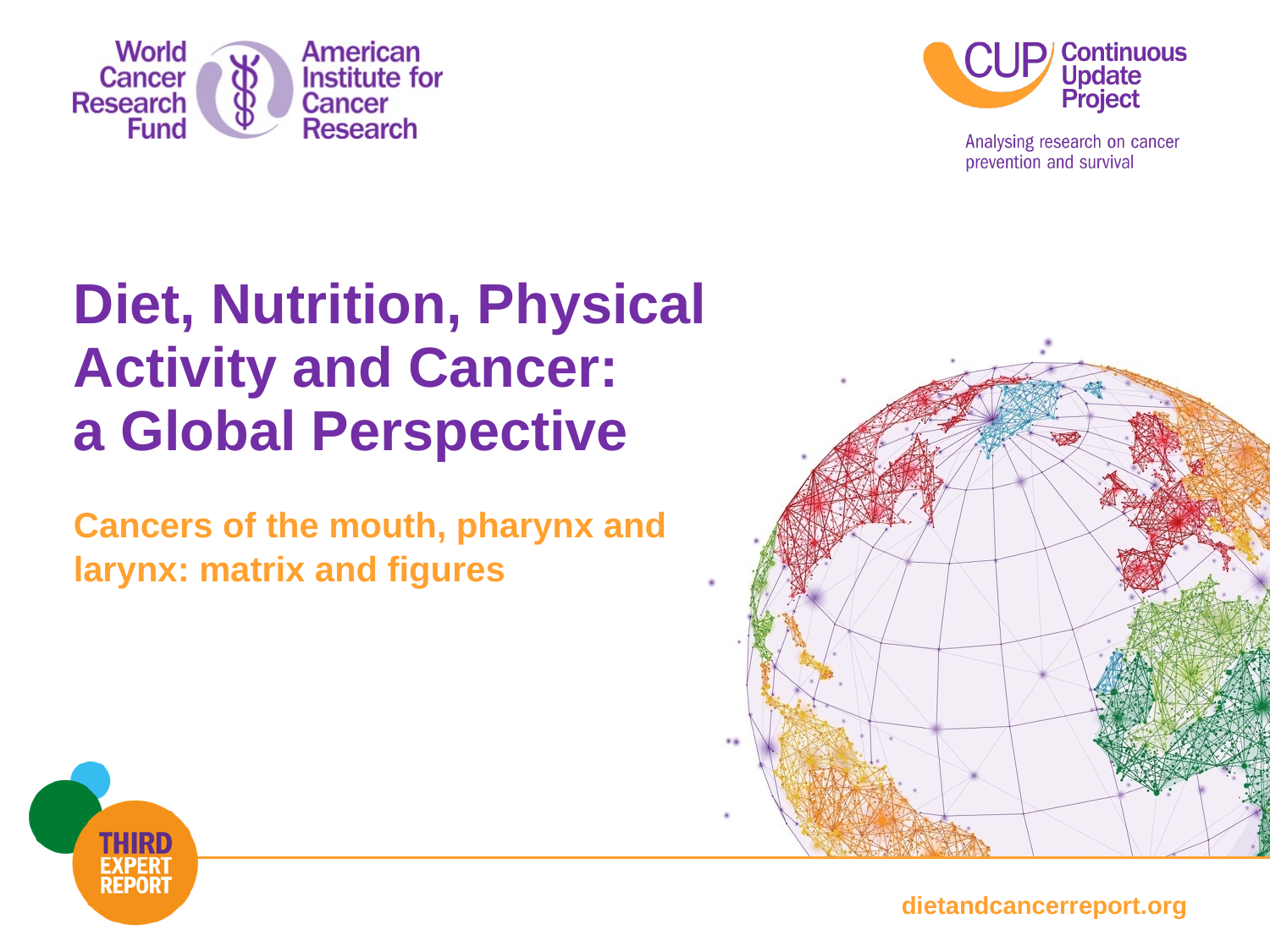

Cancers of the mouth, pharynx and
larynx: matrix and figures